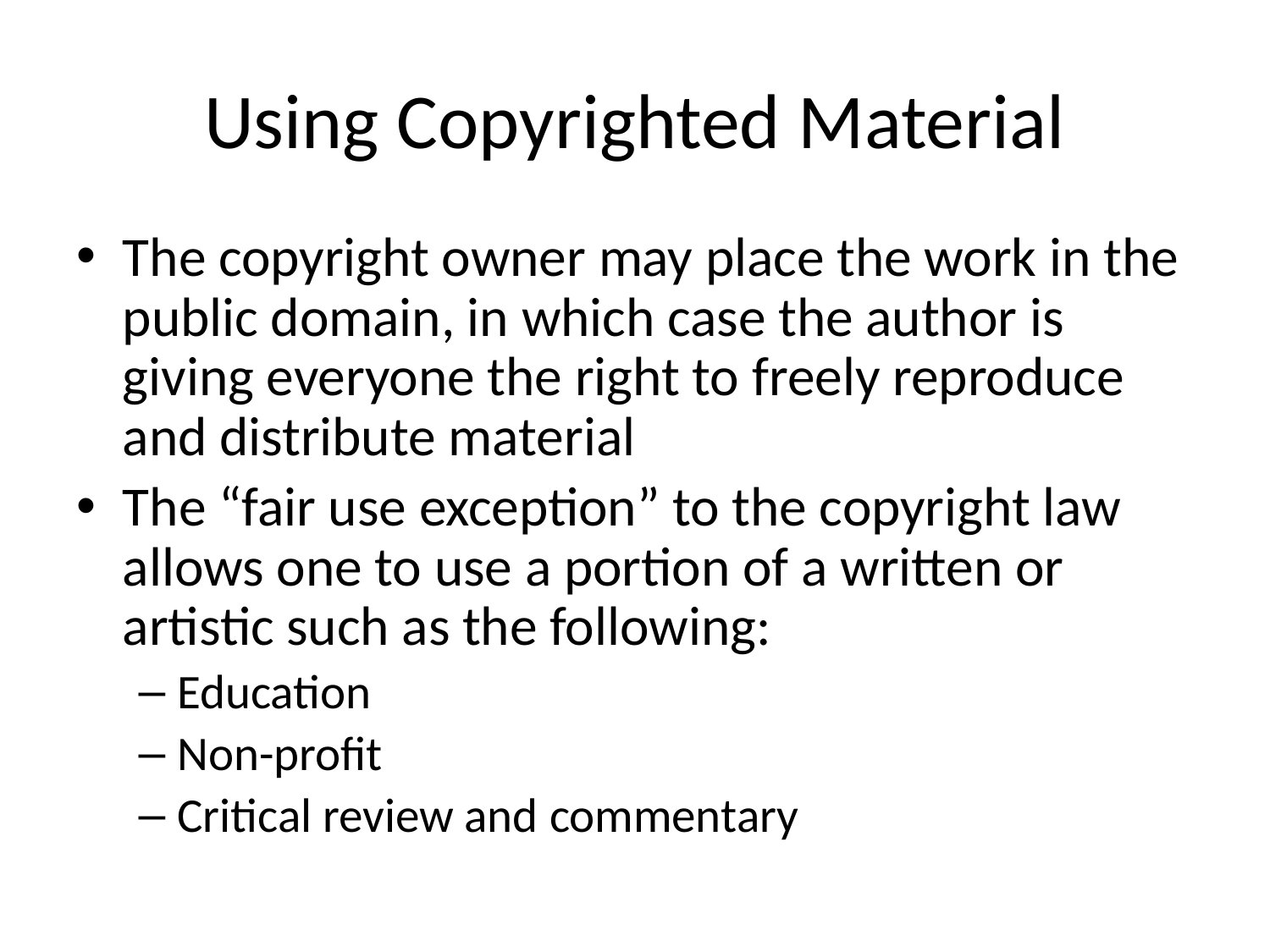

# Using Copyrighted Material
The copyright owner may place the work in the public domain, in which case the author is giving everyone the right to freely reproduce and distribute material
The “fair use exception” to the copyright law allows one to use a portion of a written or artistic such as the following:
Education
Non-profit
Critical review and commentary